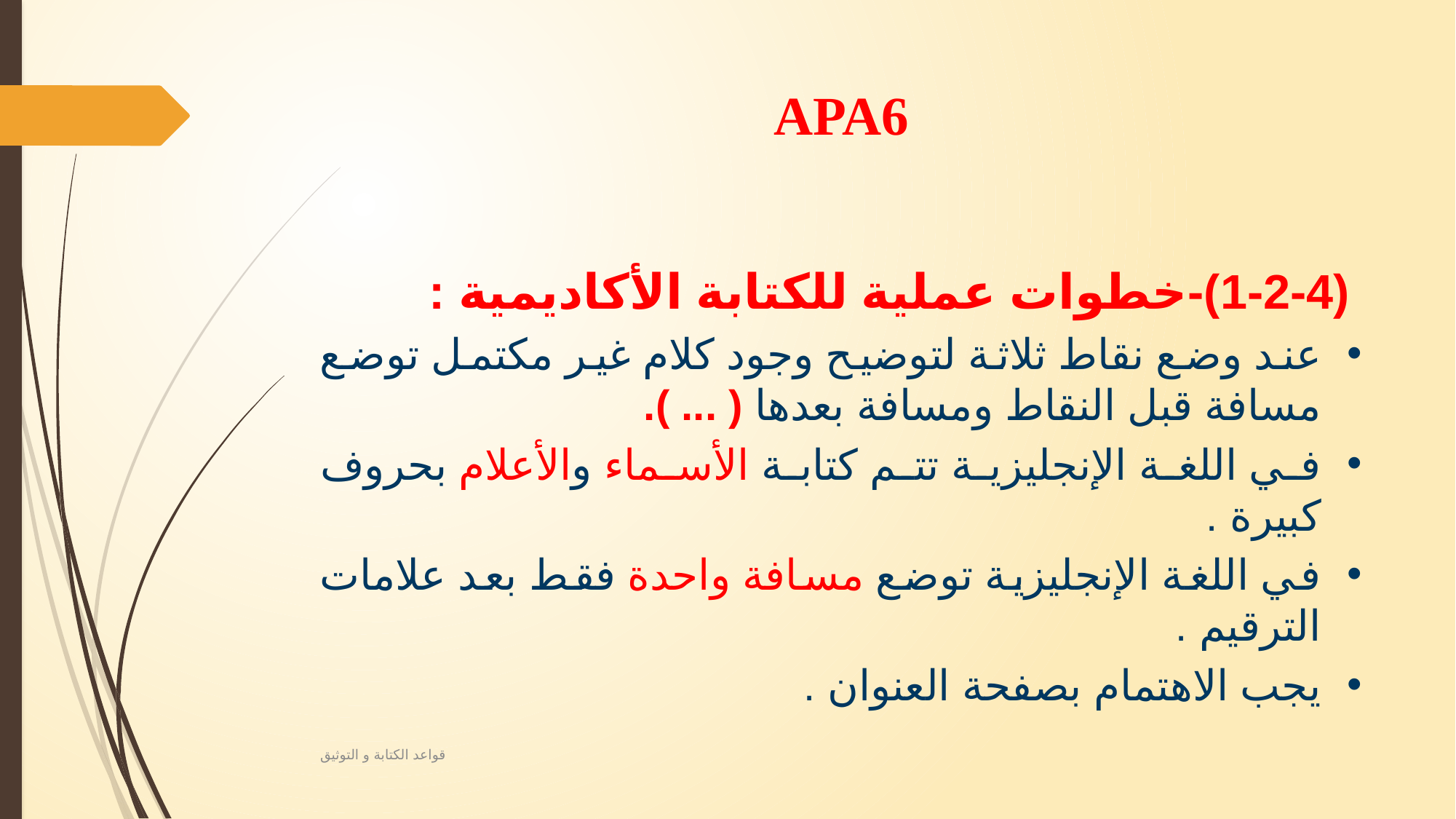

# APA6
 (1-2-4)-خطوات عملية للكتابة الأكاديمية :
عند وضع نقاط ثلاثة لتوضيح وجود كلام غير مكتمل توضع مسافة قبل النقاط ومسافة بعدها ( ... ).
في اللغة الإنجليزية تتم كتابة الأسماء والأعلام بحروف كبيرة .
في اللغة الإنجليزية توضع مسافة واحدة فقط بعد علامات الترقيم .
يجب الاهتمام بصفحة العنوان .

قواعد الكتابة و التوثيق